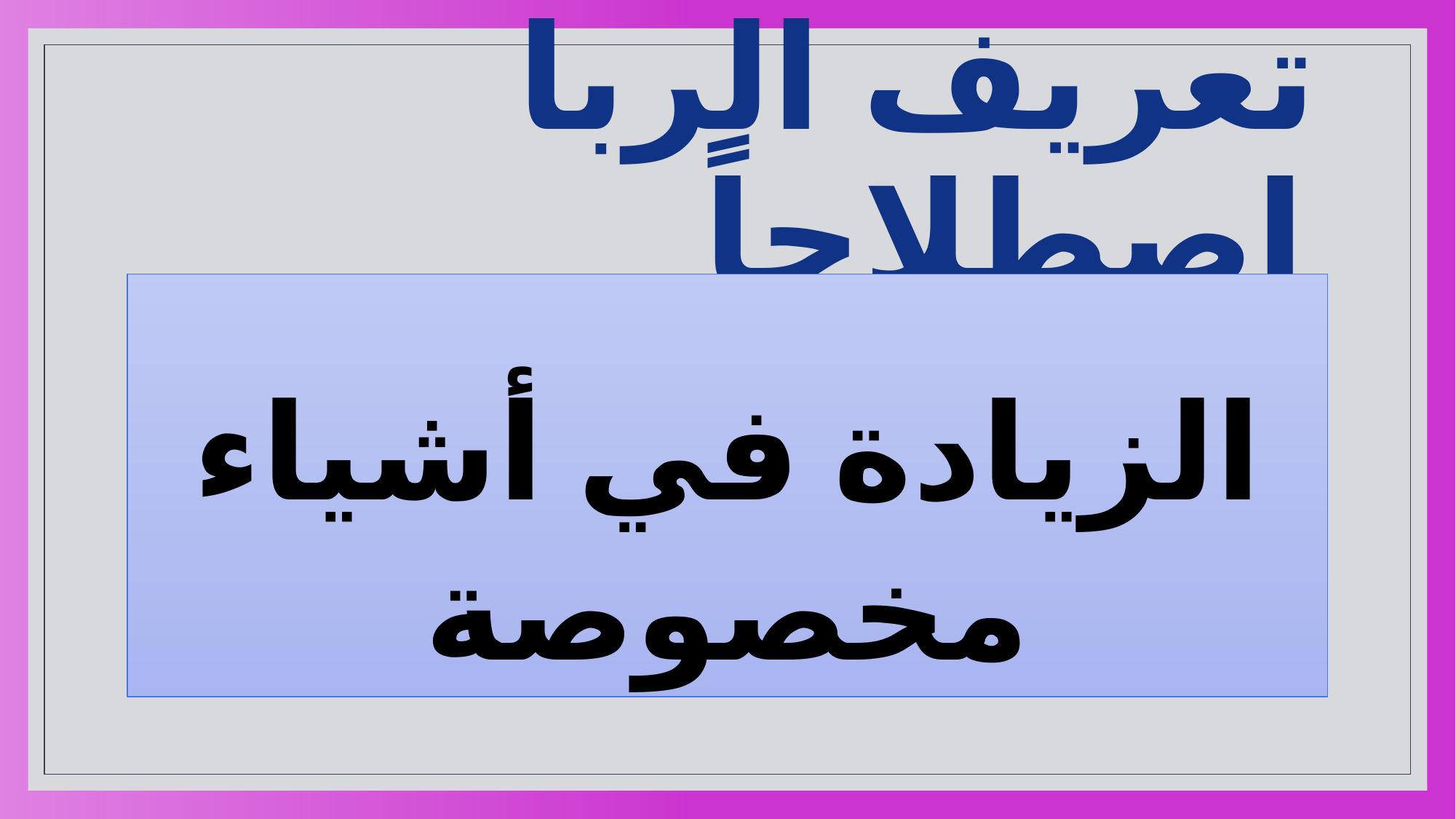

# تعريف الربا اصطلاحاً

الزيادة في أشياء مخصوصة